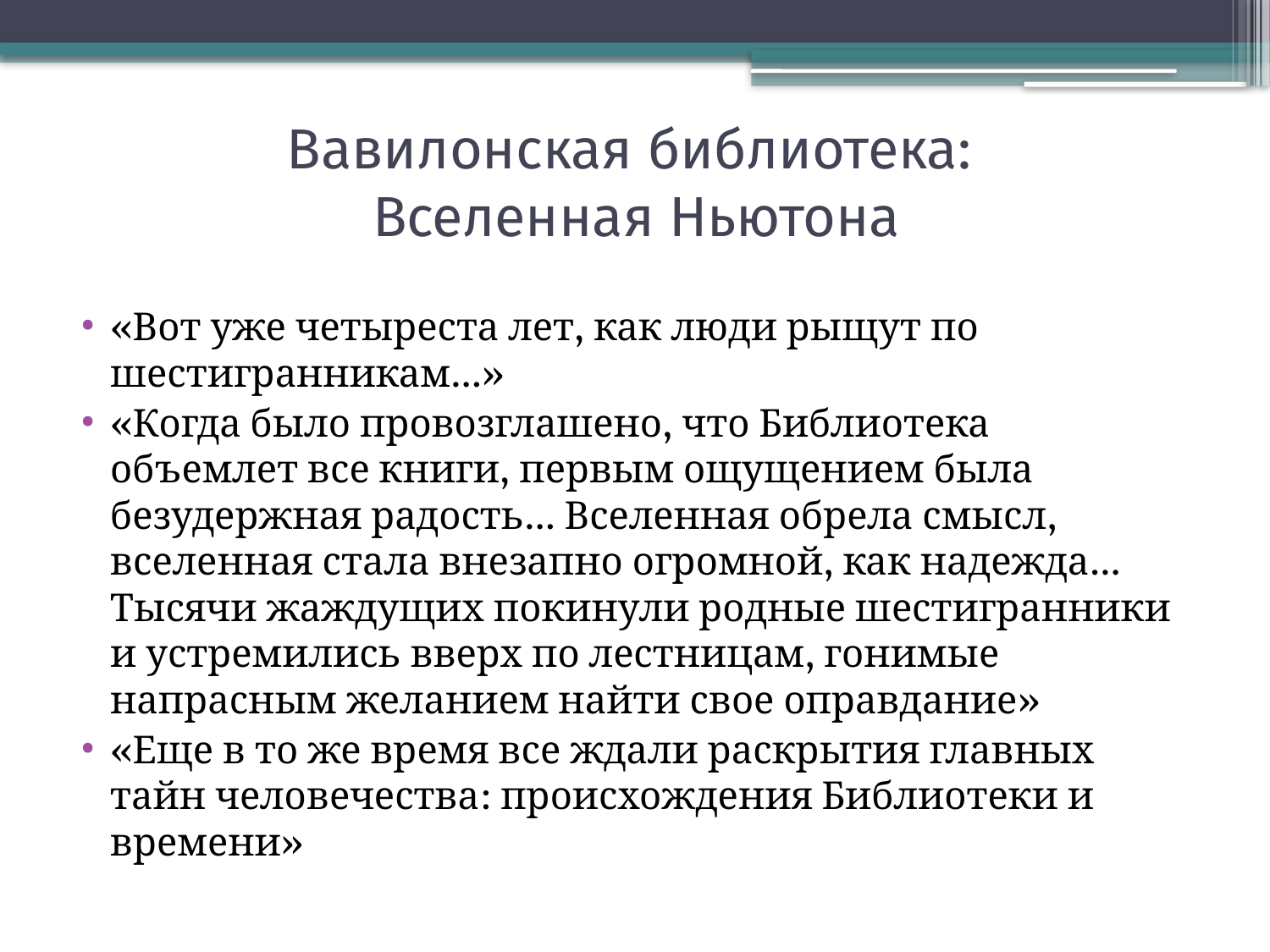

# Вавилонская библиотека: Вселенная Ньютона
«Вот уже четыреста лет, как люди рыщут по шестигранникам...»
«Когда было провозглашено, что Библиотека объемлет все книги, первым ощущением была безудержная радость... Вселенная обрела смысл, вселенная стала внезапно огромной, как надежда... Тысячи жаждущих покинули родные шестигранники и устремились вверх по лестницам, гонимые напрасным желанием найти свое оправдание»
«Еще в то же время все ждали раскрытия главных тайн человечества: происхождения Библиотеки и времени»